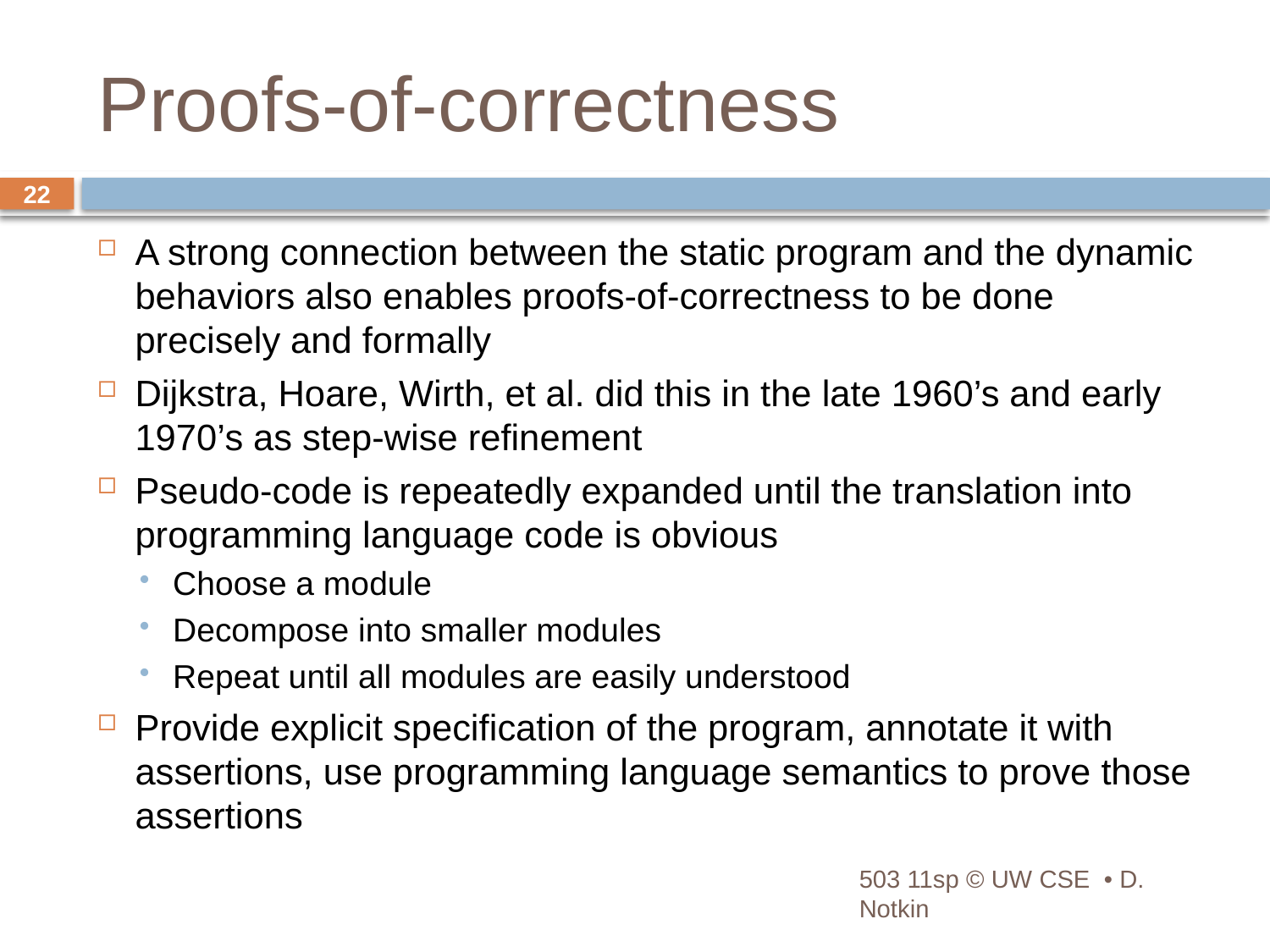

# Proofs-of-correctness
22
A strong connection between the static program and the dynamic behaviors also enables proofs-of-correctness to be done precisely and formally
Dijkstra, Hoare, Wirth, et al. did this in the late 1960’s and early 1970’s as step-wise refinement
Pseudo-code is repeatedly expanded until the translation into programming language code is obvious
Choose a module
Decompose into smaller modules
Repeat until all modules are easily understood
Provide explicit specification of the program, annotate it with assertions, use programming language semantics to prove those assertions

503 11sp © UW CSE  • D. Notkin